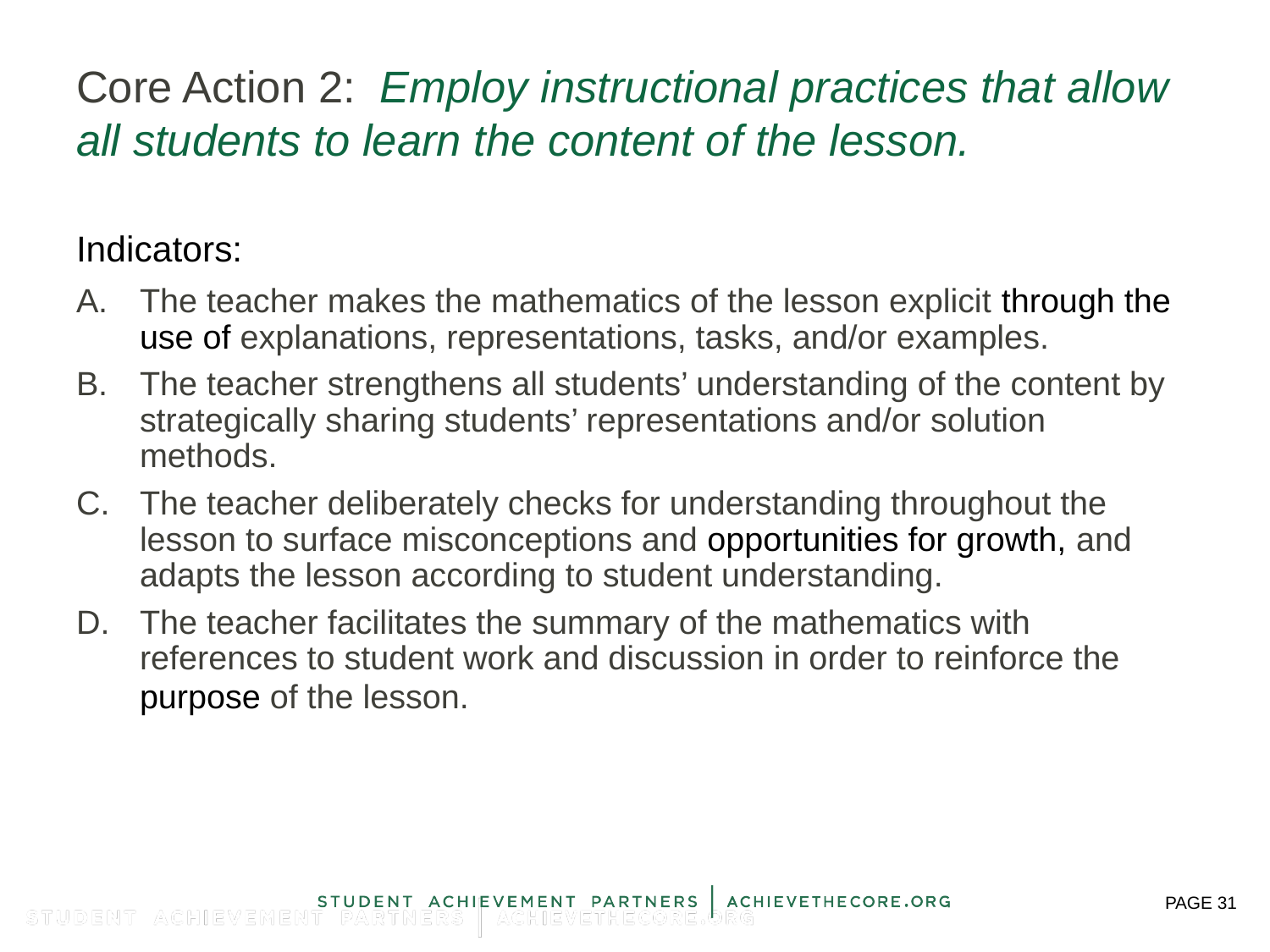

# Core Action 2:  Employ instructional practices that allow all students to learn the content of the lesson.
Indicators:
The teacher makes the mathematics of the lesson explicit through the use of explanations, representations, tasks, and/or examples.
The teacher strengthens all students’ understanding of the content by strategically sharing students’ representations and/or solution methods.
The teacher deliberately checks for understanding throughout the lesson to surface misconceptions and opportunities for growth, and adapts the lesson according to student understanding.
The teacher facilitates the summary of the mathematics with references to student work and discussion in order to reinforce the purpose of the lesson.